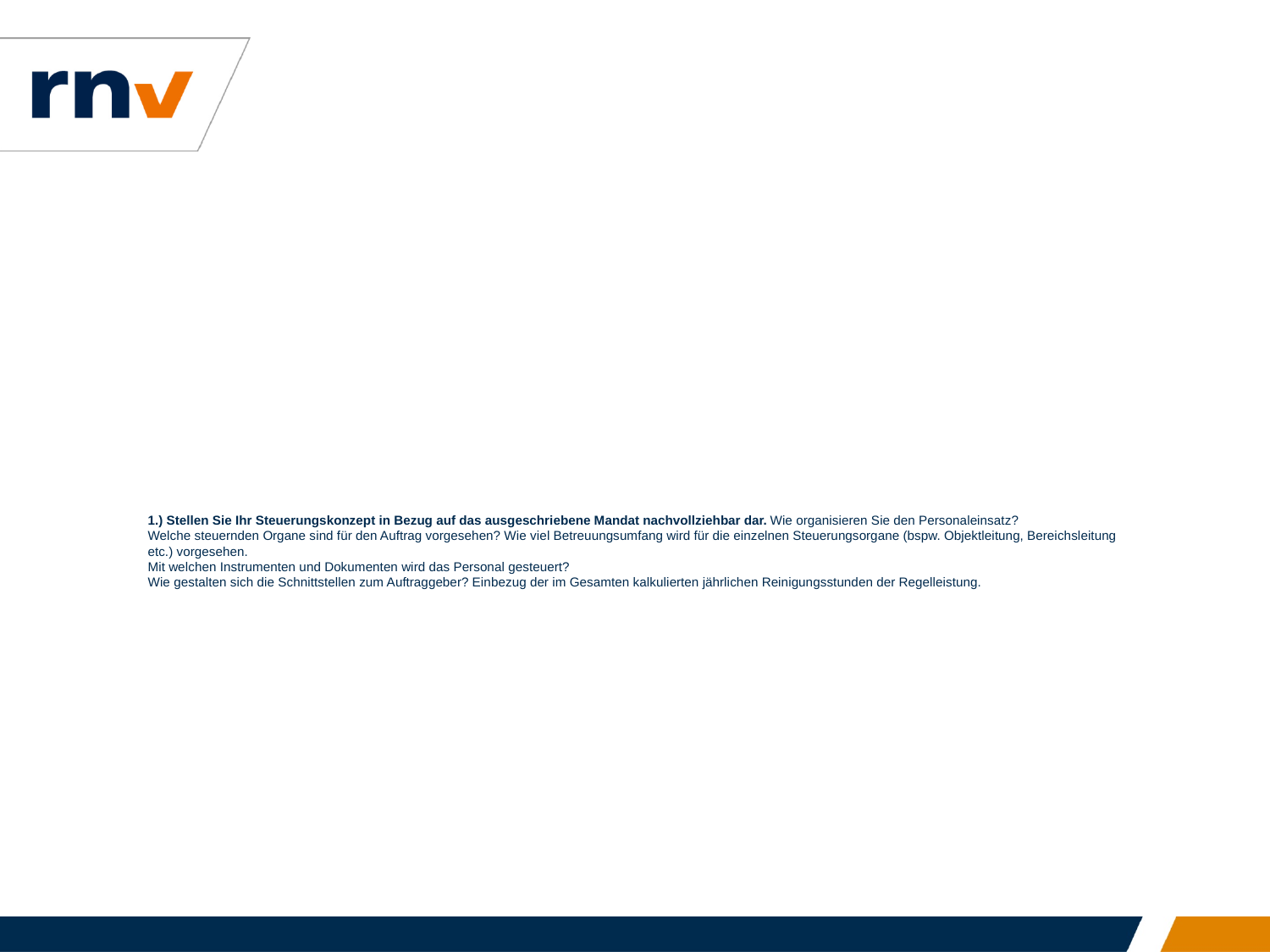

# 1.) Stellen Sie Ihr Steuerungskonzept in Bezug auf das ausgeschriebene Mandat nachvollziehbar dar. Wie organisieren Sie den Personaleinsatz? Welche steuernden Organe sind für den Auftrag vorgesehen? Wie viel Betreuungsumfang wird für die einzelnen Steuerungsorgane (bspw. Objektleitung, Bereichsleitung etc.) vorgesehen. Mit welchen Instrumenten und Dokumenten wird das Personal gesteuert? Wie gestalten sich die Schnittstellen zum Auftraggeber? Einbezug der im Gesamten kalkulierten jährlichen Reinigungsstunden der Regelleistung.
4